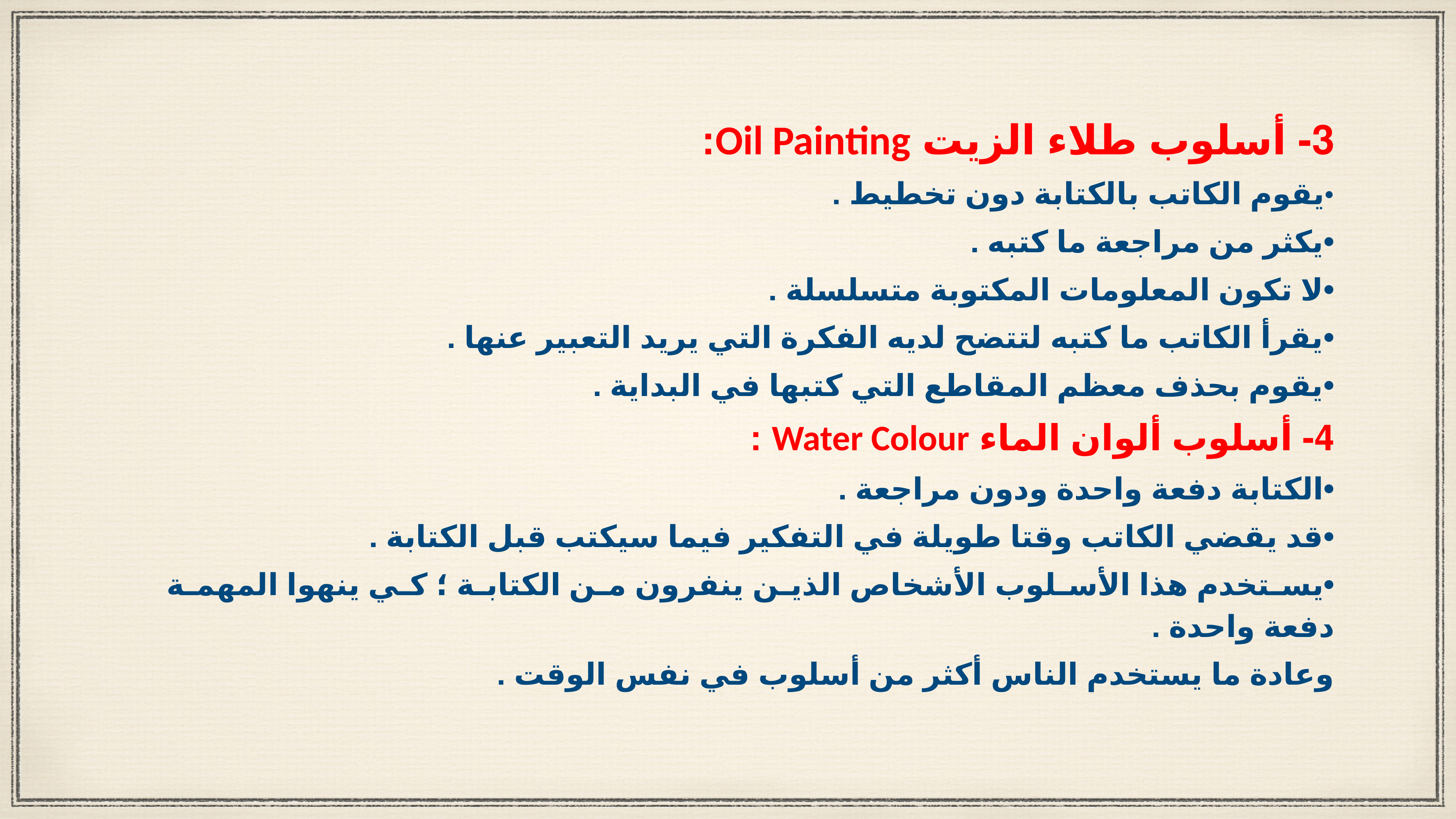

3- أسلوب طلاء الزيت Oil Painting:
•	يقوم الكاتب بالكتابة دون تخطيط .
•	يكثر من مراجعة ما كتبه .
•	لا تكون المعلومات المكتوبة متسلسلة .
•	يقرأ الكاتب ما كتبه لتتضح لديه الفكرة التي يريد التعبير عنها .
•	يقوم بحذف معظم المقاطع التي كتبها في البداية .
4- أسلوب ألوان الماء Water Colour :
•	الكتابة دفعة واحدة ودون مراجعة .
•	قد يقضي الكاتب وقتا طويلة في التفكير فيما سيكتب قبل الكتابة .
•	يستخدم هذا الأسلوب الأشخاص الذين ينفرون من الكتابة ؛ كي ينهوا المهمة دفعة واحدة .
وعادة ما يستخدم الناس أكثر من أسلوب في نفس الوقت .